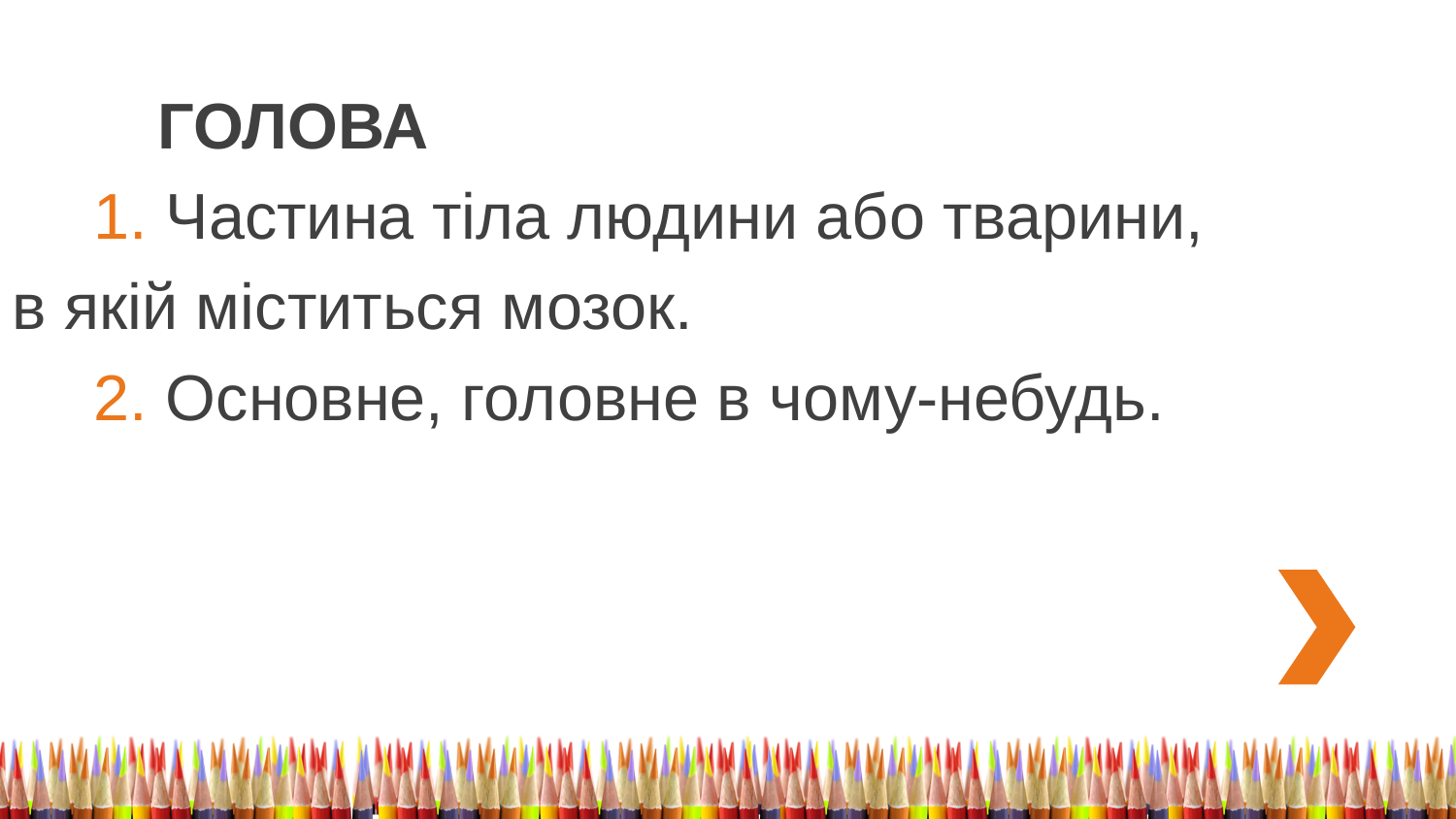

ГОЛОВА
	1. Частина тіла людини або тварини,
в якій міститься мозок.
	2. Основне, головне в чому-небудь.